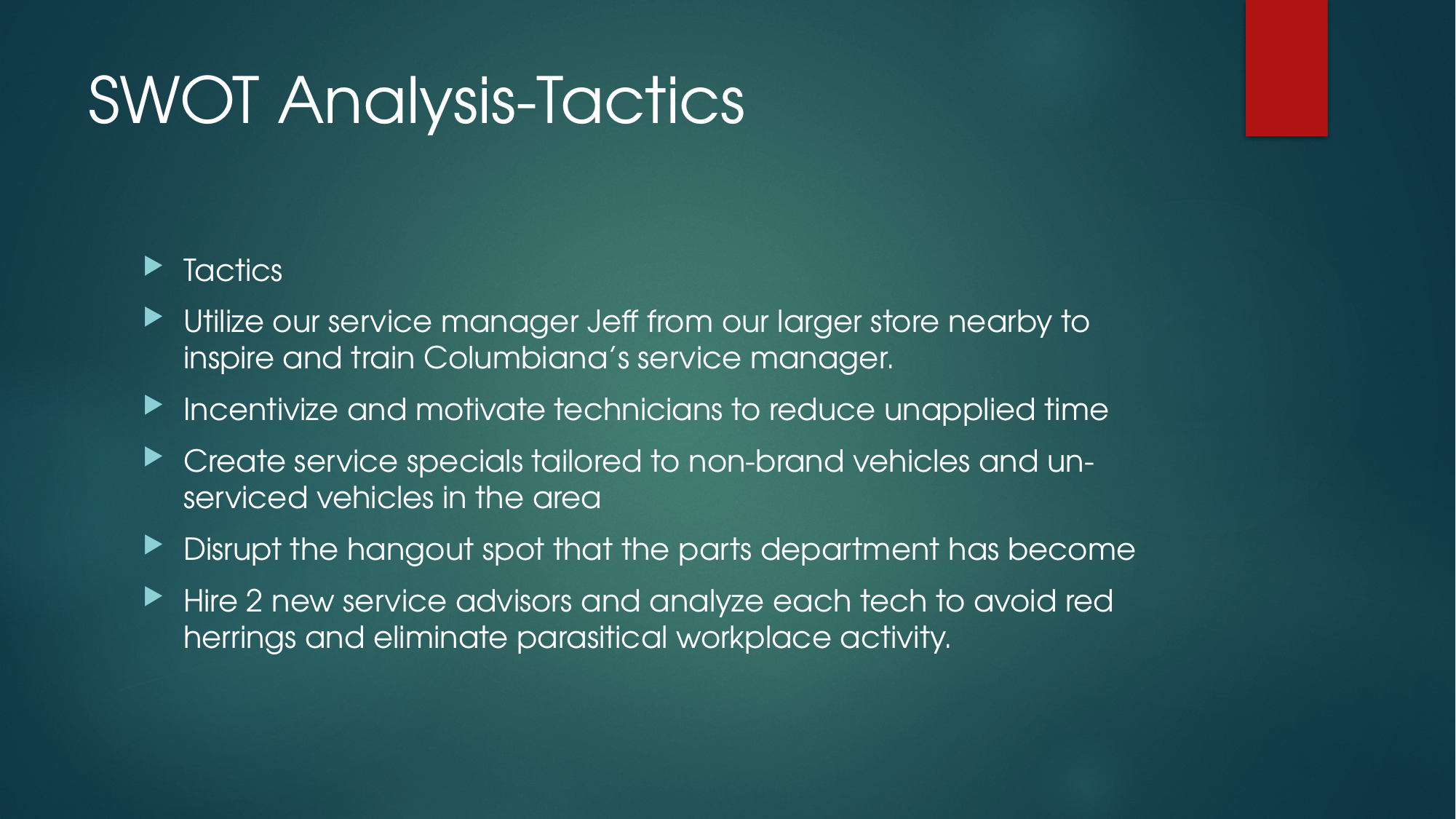

# SWOT Analysis-Tactics
Tactics
Utilize our service manager Jeff from our larger store nearby to inspire and train Columbiana’s service manager.
Incentivize and motivate technicians to reduce unapplied time
Create service specials tailored to non-brand vehicles and un-serviced vehicles in the area
Disrupt the hangout spot that the parts department has become
Hire 2 new service advisors and analyze each tech to avoid red herrings and eliminate parasitical workplace activity.